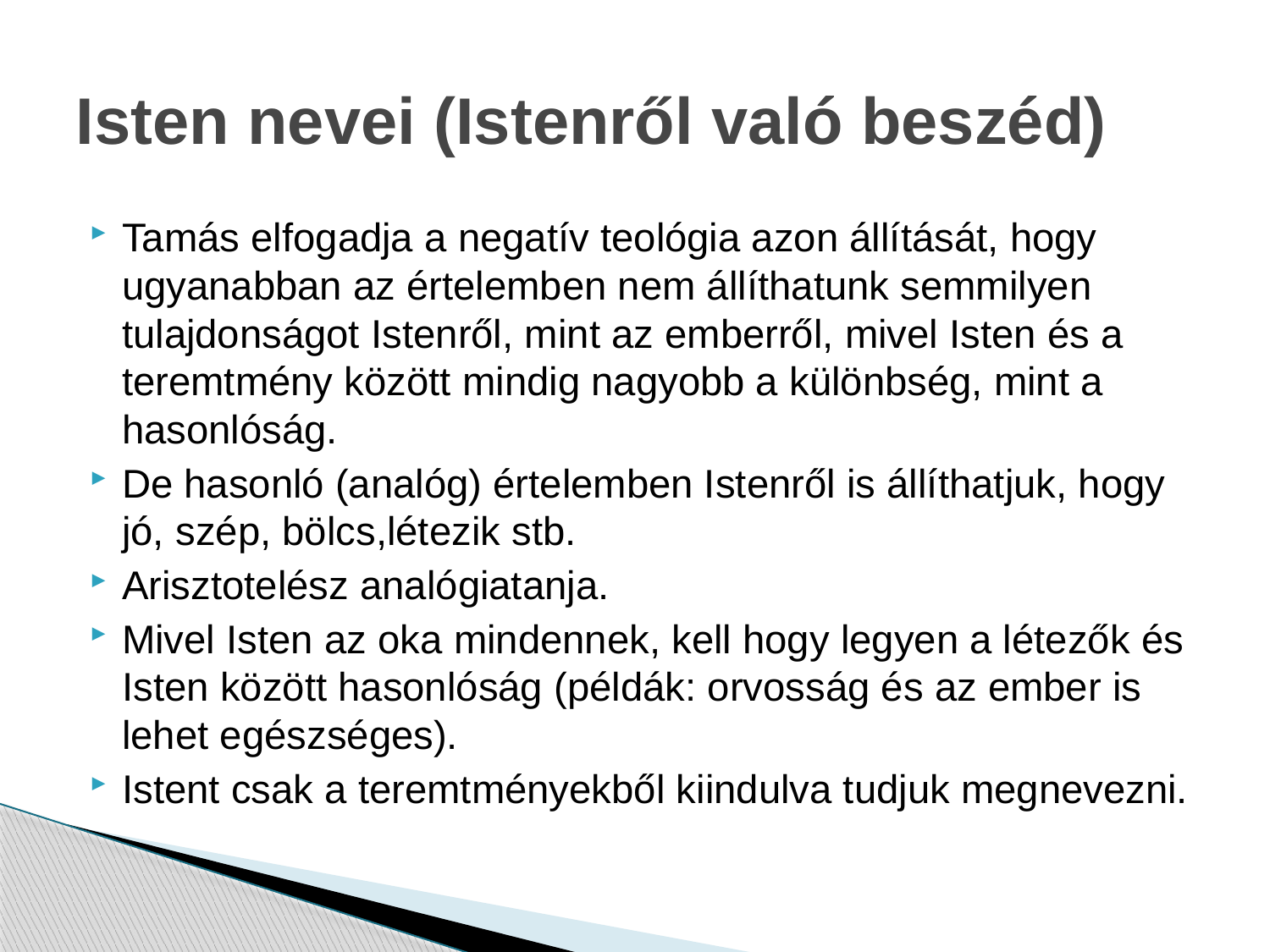

# Isten nevei (Istenről való beszéd)
Tamás elfogadja a negatív teológia azon állítását, hogy ugyanabban az értelemben nem állíthatunk semmilyen tulajdonságot Istenről, mint az emberről, mivel Isten és a teremtmény között mindig nagyobb a különbség, mint a hasonlóság.
De hasonló (analóg) értelemben Istenről is állíthatjuk, hogy jó, szép, bölcs,létezik stb.
Arisztotelész analógiatanja.
Mivel Isten az oka mindennek, kell hogy legyen a létezők és Isten között hasonlóság (példák: orvosság és az ember is lehet egészséges).
Istent csak a teremtményekből kiindulva tudjuk megnevezni.